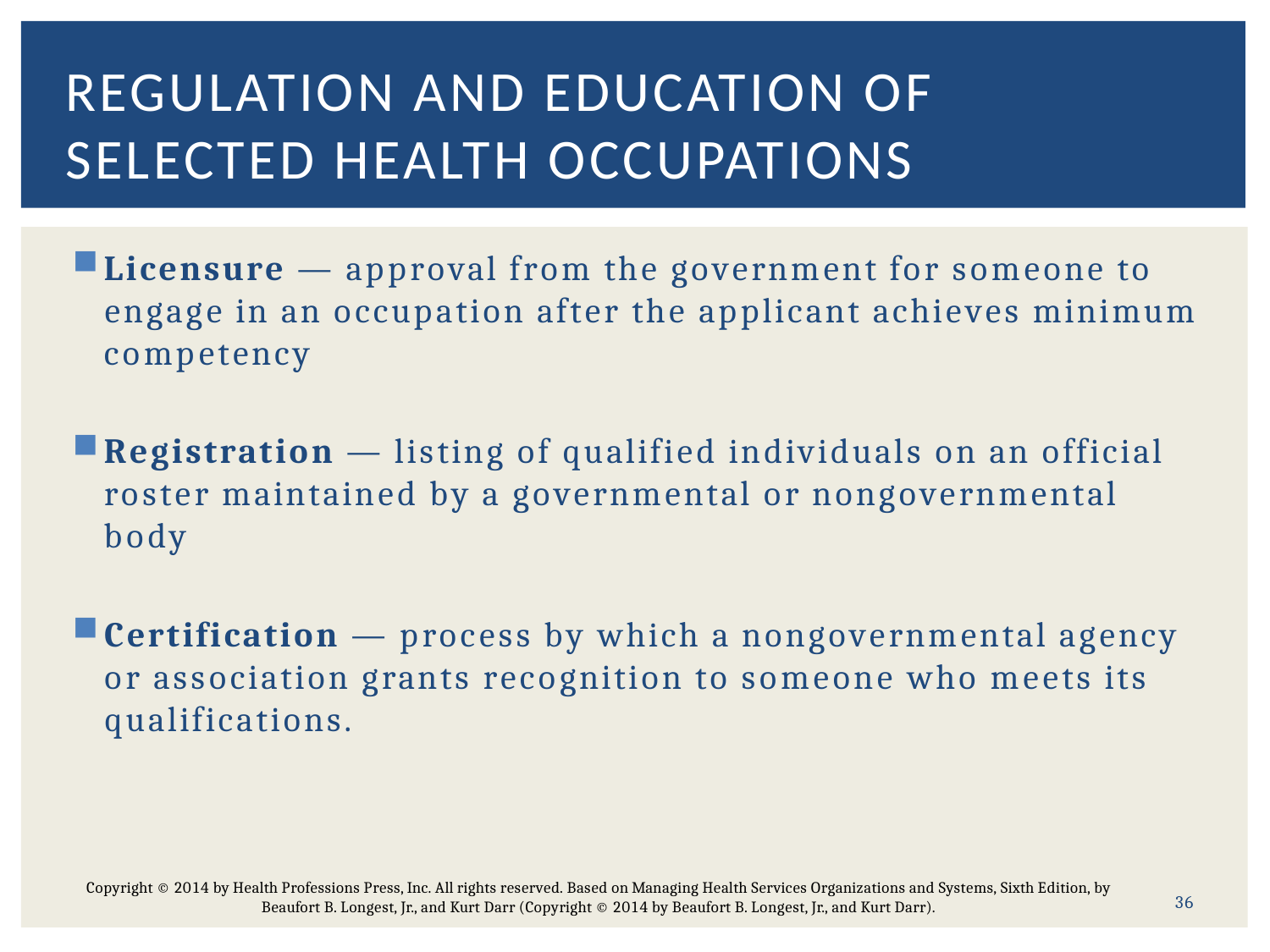

# Regulation and Education of Selected Health Occupations
Licensure — approval from the government for someone to engage in an occupation after the applicant achieves minimum competency

Registration — listing of qualified individuals on an official roster maintained by a governmental or nongovernmental body

Certification — process by which a nongovernmental agency or association grants recognition to someone who meets its qualifications.
Copyright © 2014 by Health Professions Press, Inc. All rights reserved. Based on Managing Health Services Organizations and Systems, Sixth Edition, by Beaufort B. Longest, Jr., and Kurt Darr (Copyright © 2014 by Beaufort B. Longest, Jr., and Kurt Darr).
36